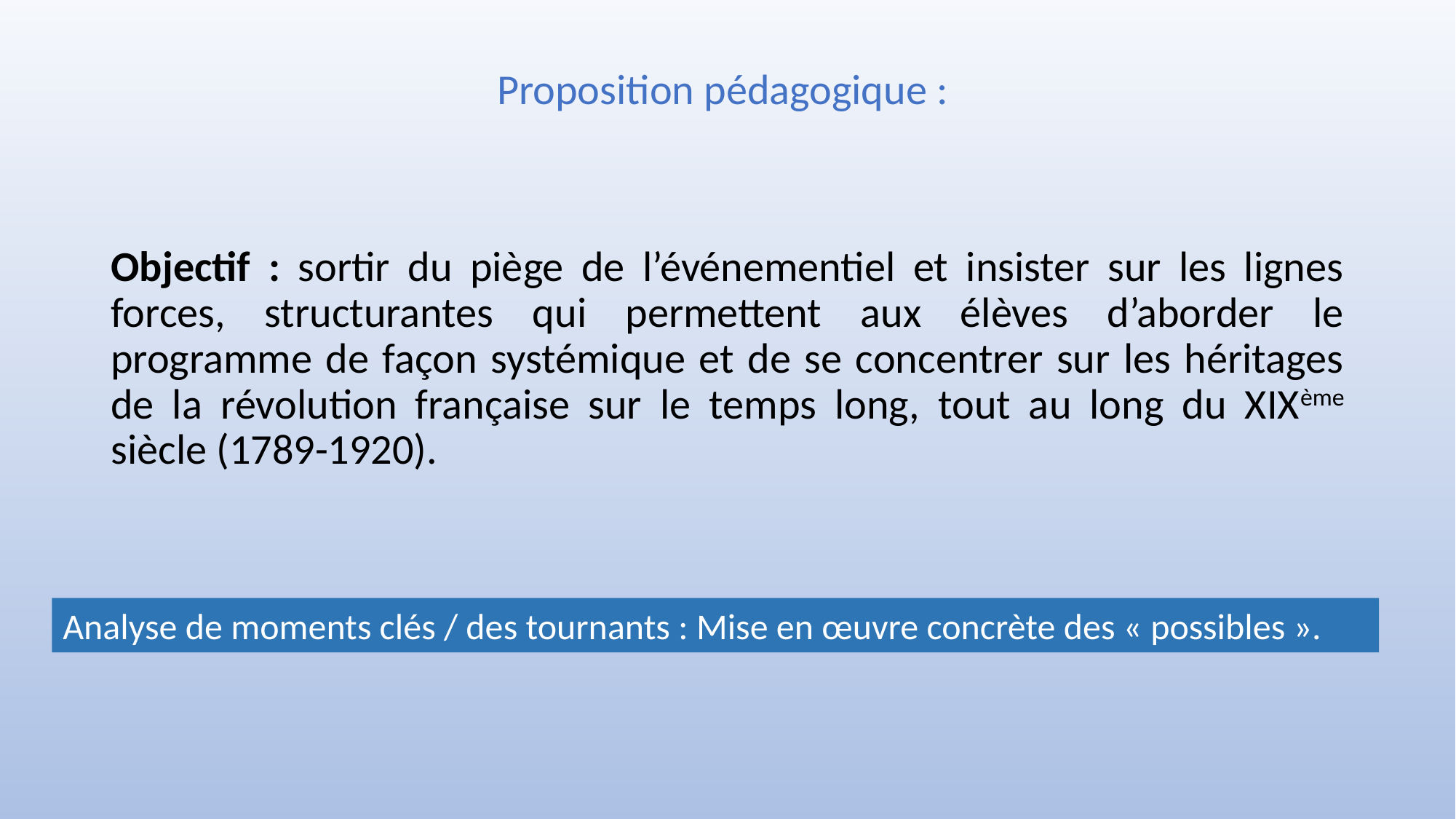

# Proposition pédagogique :

Objectif : sortir du piège de l’événementiel et insister sur les lignes forces, structurantes qui permettent aux élèves d’aborder le programme de façon systémique et de se concentrer sur les héritages de la révolution française sur le temps long, tout au long du XIXème siècle (1789-1920).

Analyse de moments clés / des tournants : Mise en œuvre concrète des « possibles ».